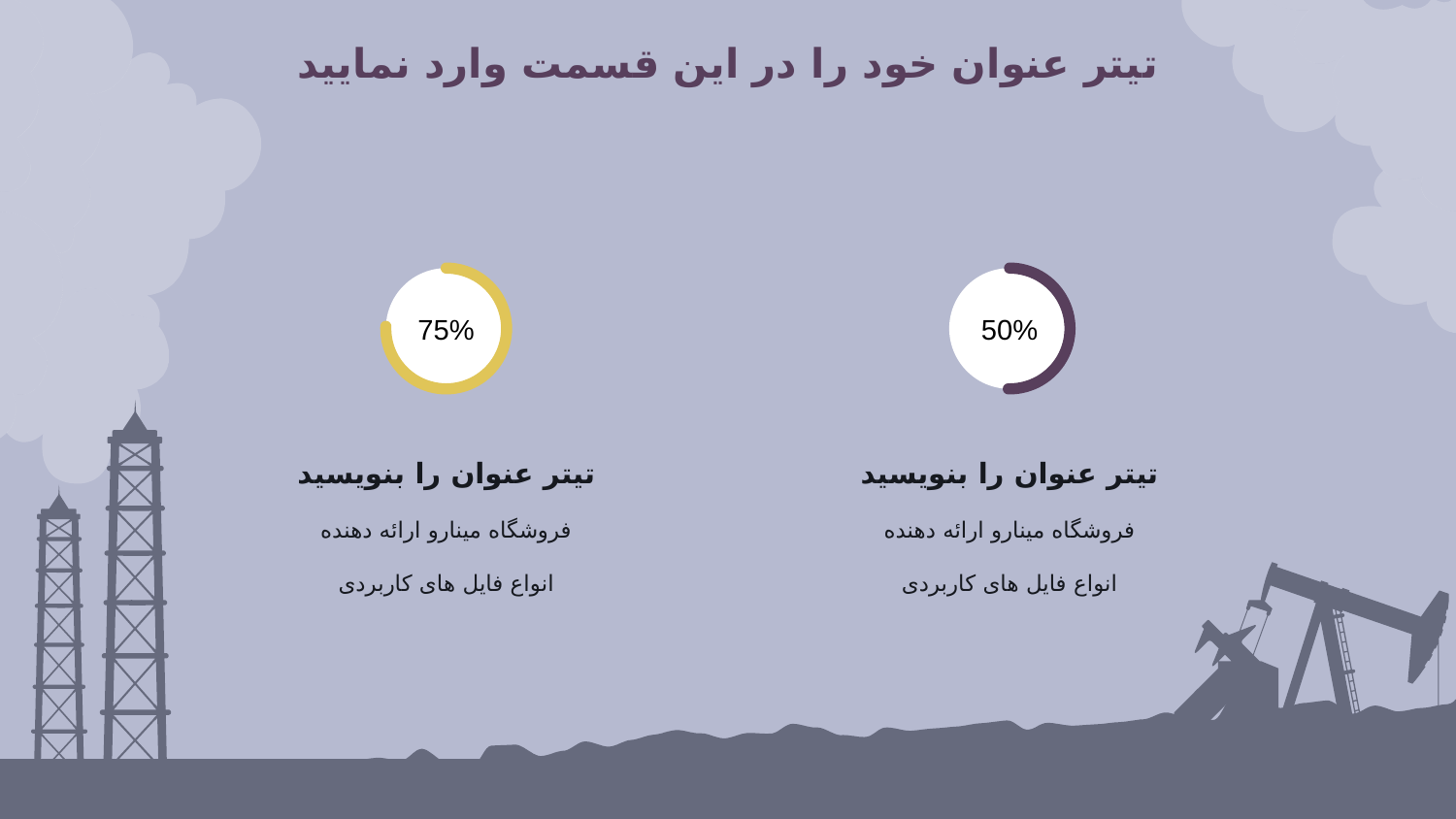

تیتر عنوان خود را در این قسمت وارد نمایید

75%
50%
تیتر عنوان را بنویسید
فروشگاه مینارو ارائه دهنده انواع فایل های کاربردی
تیتر عنوان را بنویسید
فروشگاه مینارو ارائه دهنده انواع فایل های کاربردی